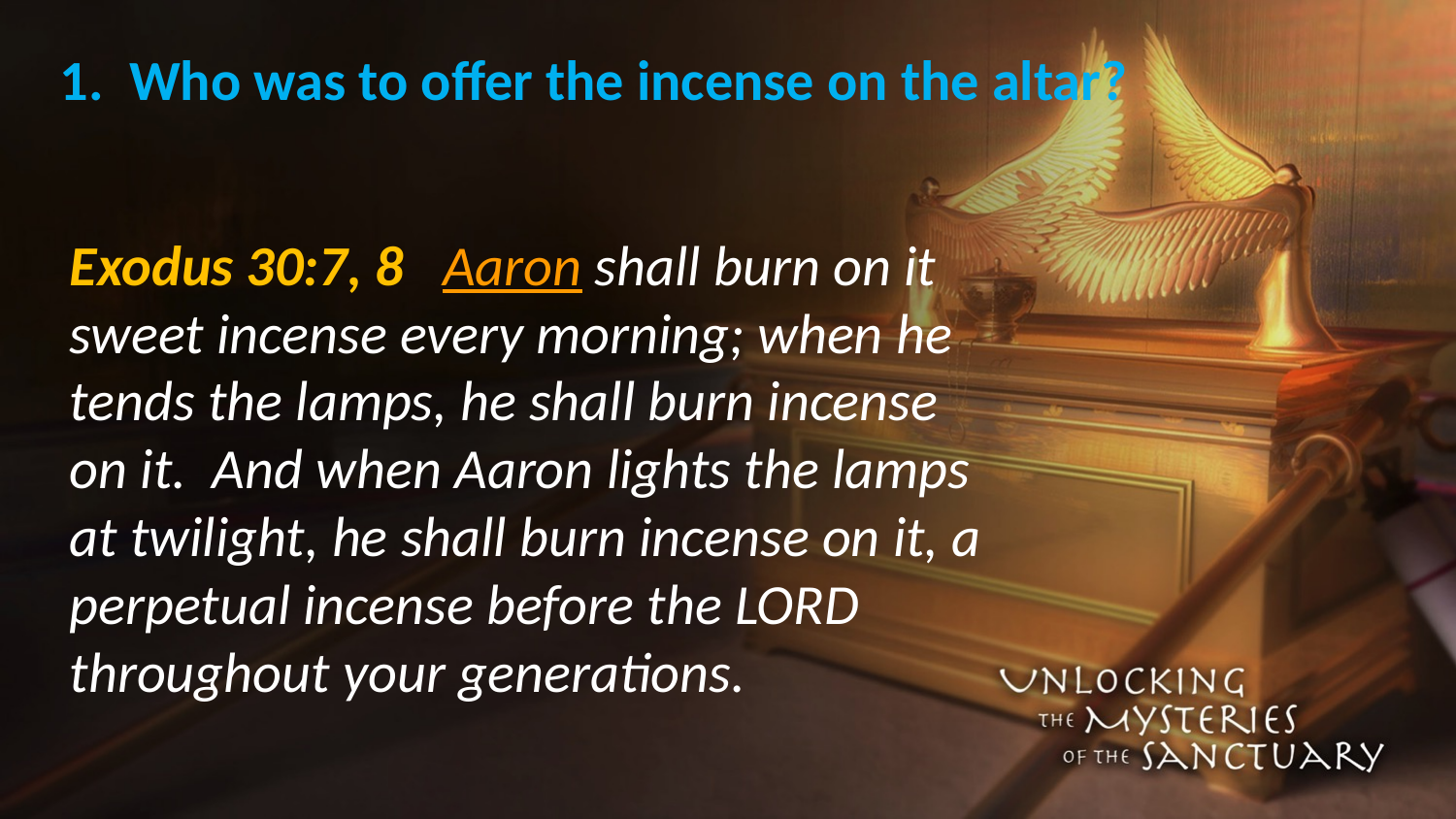

# 1.  Who was to offer the incense on the altar?

Exodus 30:7, 8   Aaron shall burn on it sweet incense every morning; when he tends the lamps, he shall burn incense on it.  And when Aaron lights the lamps at twilight, he shall burn incense on it, a perpetual incense before the LORD throughout your generations.